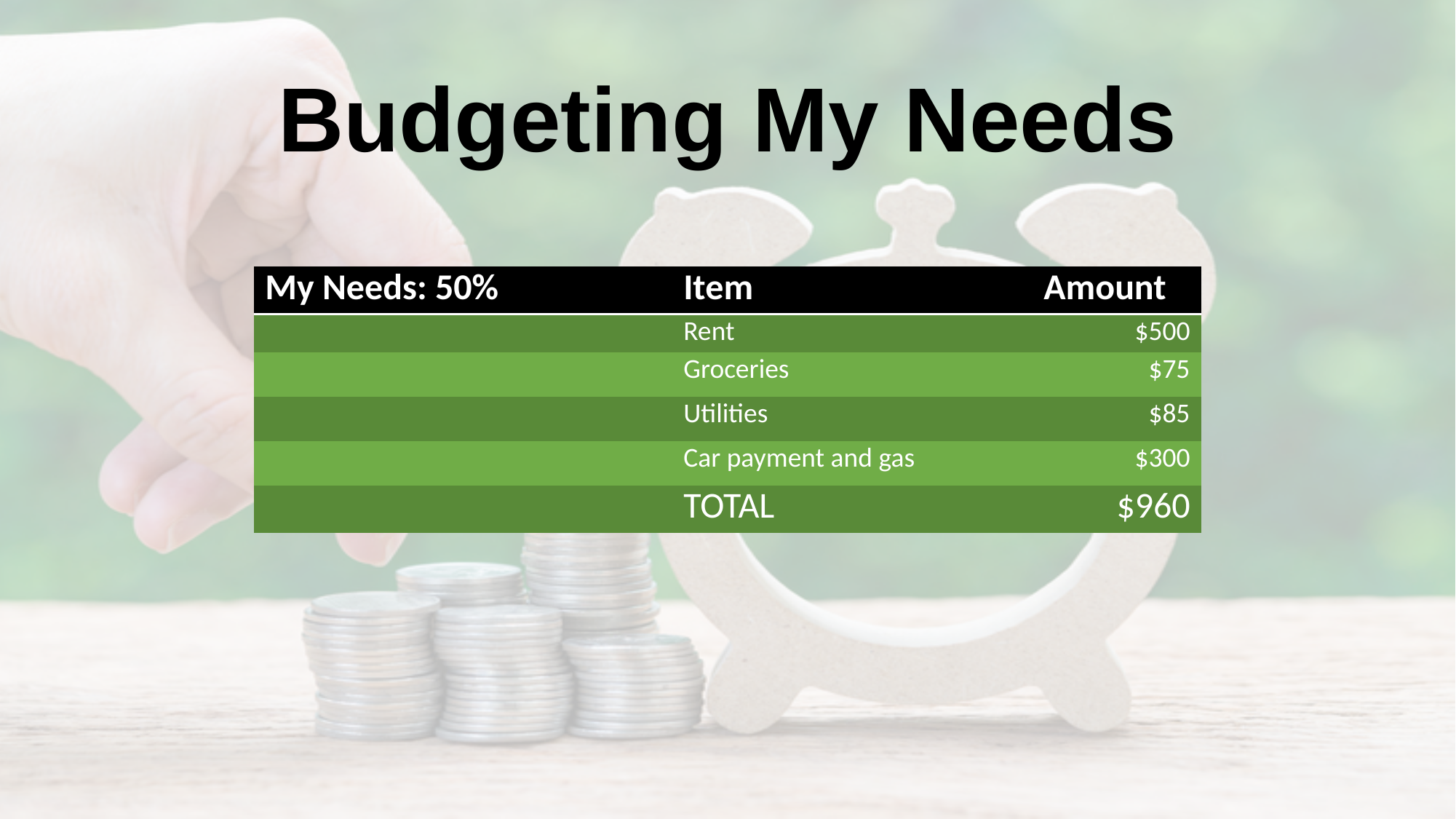

# Budgeting My Needs
| My Needs: 50% | Item | Amount |
| --- | --- | --- |
|  | Rent | $500 |
|  | Groceries | $75 |
|  | Utilities | $85 |
|  | Car payment and gas | $300 |
|  | TOTAL | $960 |